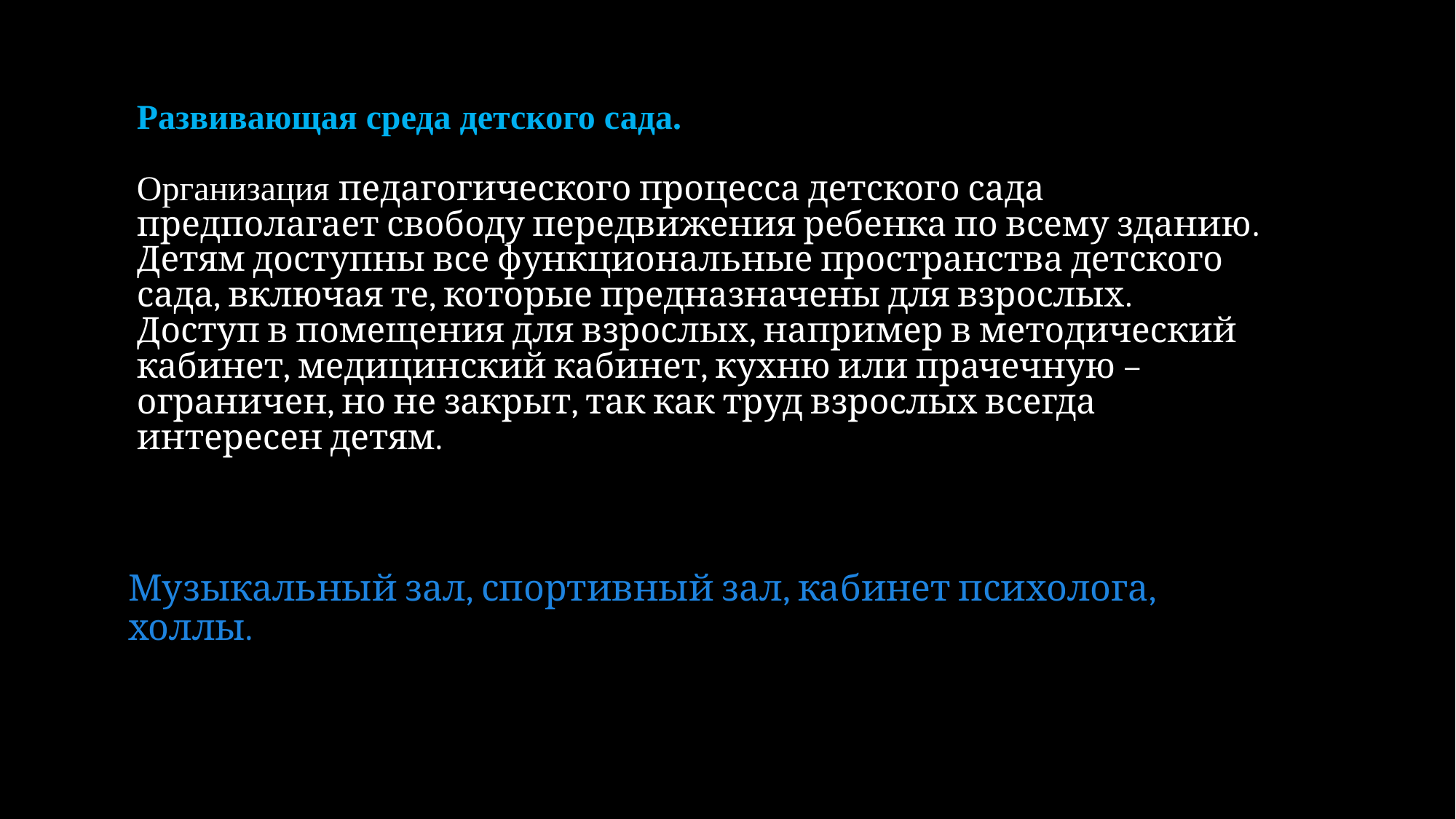

# Развивающая среда детского сада. Организация педагогического процесса детского сада предполагает свободу передвижения ребенка по всему зданию. Детям доступны все функциональные пространства детского сада, включая те, которые предназначены для взрослых. Доступ в помещения для взрослых, например в методический кабинет, медицинский кабинет, кухню или прачечную – ограничен, но не закрыт, так как труд взрослых всегда интересен детям.
Музыкальный зал, спортивный зал, кабинет психолога, холлы.